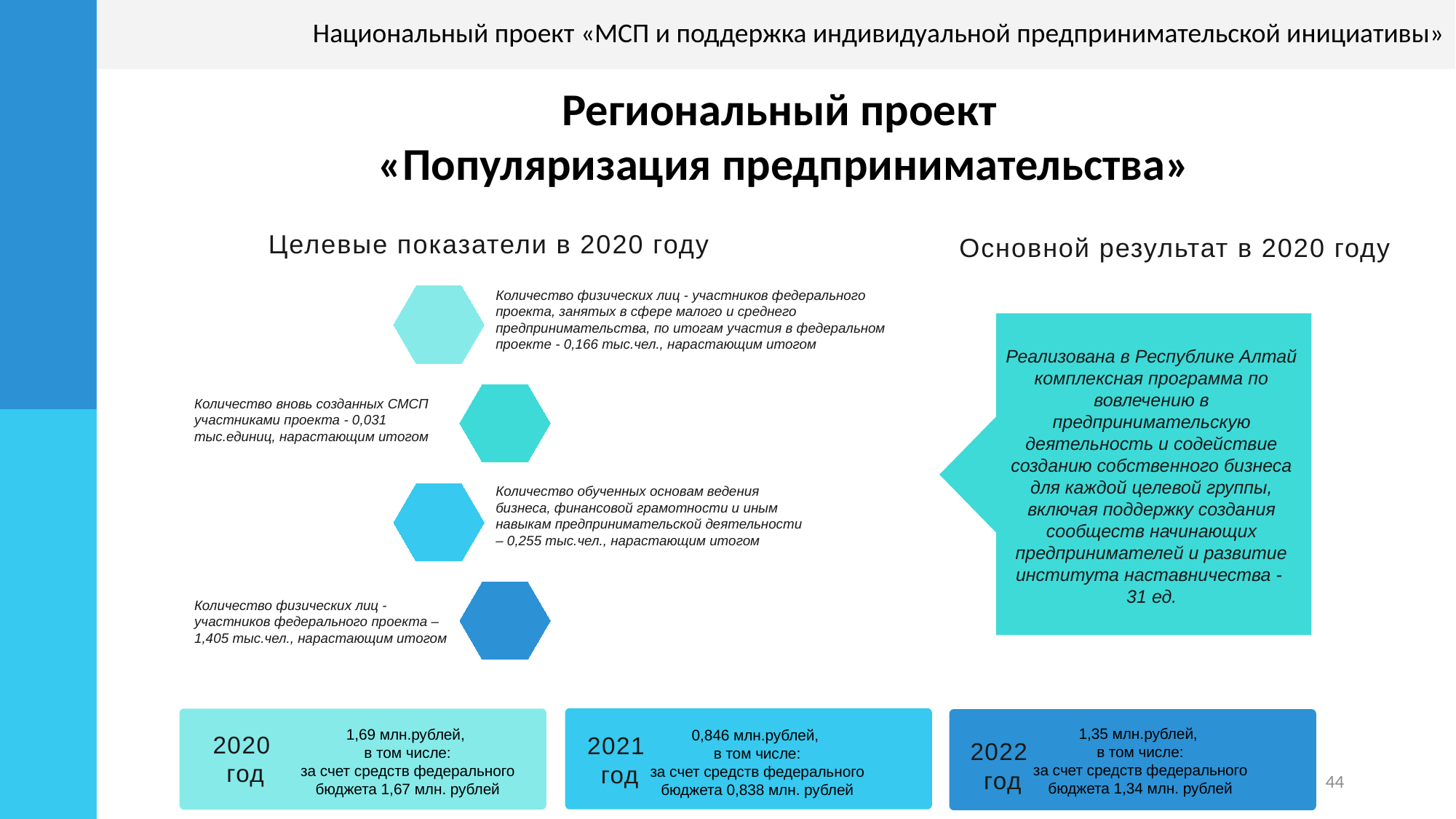

Национальный проект «МСП и поддержка индивидуальной предпринимательской инициативы»
Региональный проект
«Популяризация предпринимательства»
Целевые показатели в 2020 году
Основной результат в 2020 году
Количество физических лиц - участников федерального проекта, занятых в сфере малого и среднего предпринимательства, по итогам участия в федеральном проекте - 0,166 тыс.чел., нарастающим итогом

Реализована в Республике Алтай комплексная программа по вовлечению в предпринимательскую деятельность и содействие созданию собственного бизнеса для каждой целевой группы, включая поддержку создания сообществ начинающих предпринимателей и развитие института наставничества -
31 ед.
Количество вновь созданных СМСП участниками проекта - 0,031 тыс.единиц, нарастающим итогом

Количество обученных основам ведения бизнеса, финансовой грамотности и иным навыкам предпринимательской деятельности – 0,255 тыс.чел., нарастающим итогом
Количество физических лиц - участников федерального проекта – 1,405 тыс.чел., нарастающим итогом

2020
год
1,69 млн.рублей,
в том числе:
за счет средств федерального бюджета 1,67 млн. рублей
2021
год
2022
год
1,35 млн.рублей,
в том числе:
за счет средств федерального бюджета 1,34 млн. рублей
0,846 млн.рублей,
в том числе:
за счет средств федерального бюджета 0,838 млн. рублей
44